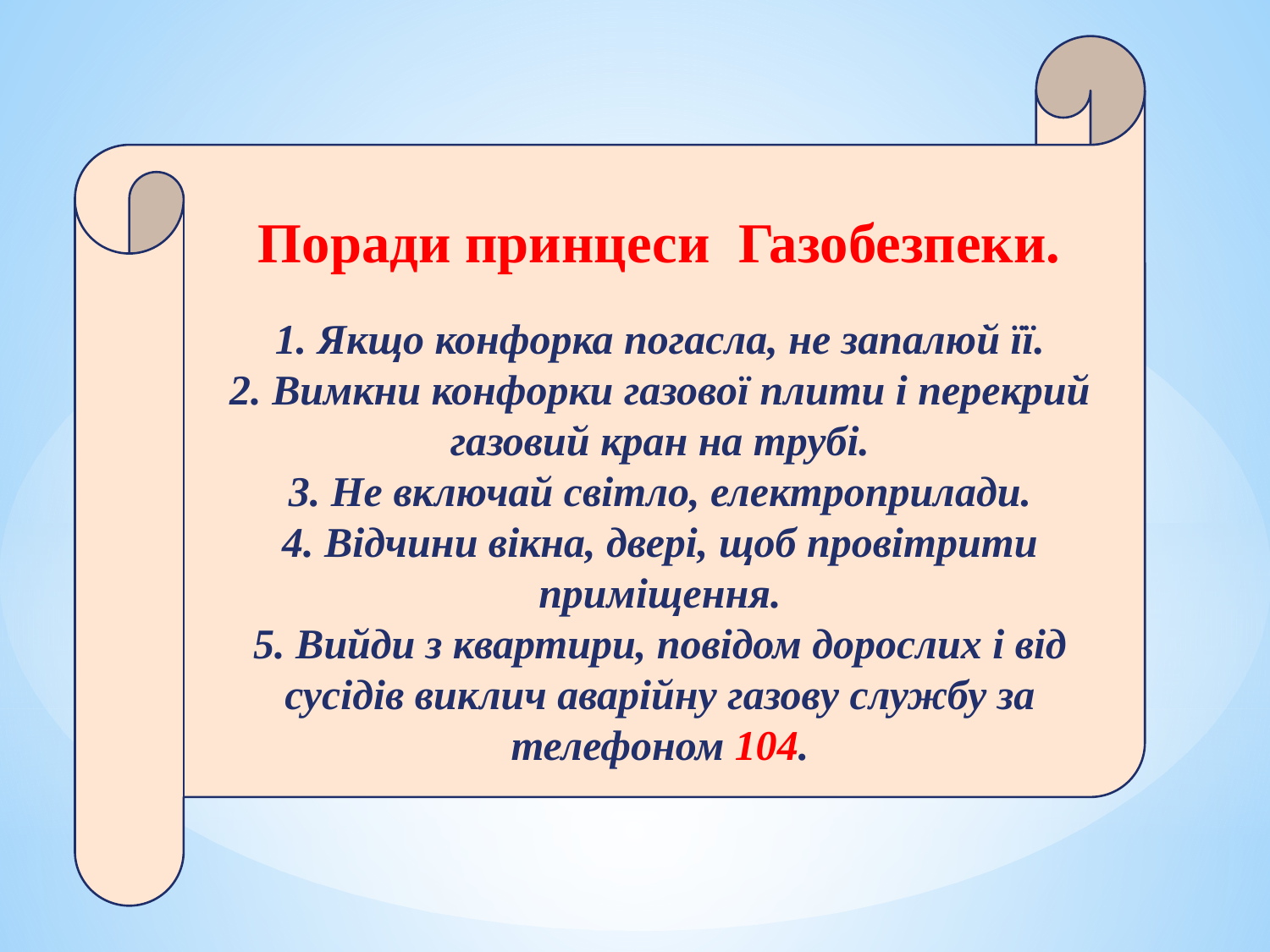

Поради принцеси  Газобезпеки.

1. Якщо конфорка погасла, не запалюй її.
2. Вимкни конфорки газової плити і перекрий газовий кран на трубі.
3. Не включай світло, електроприлади.
4. Відчини вікна, двері, щоб провітрити приміщення.
5. Вийди з квартири, повідом дорослих і від сусідів виклич аварійну газову службу за телефоном 104.